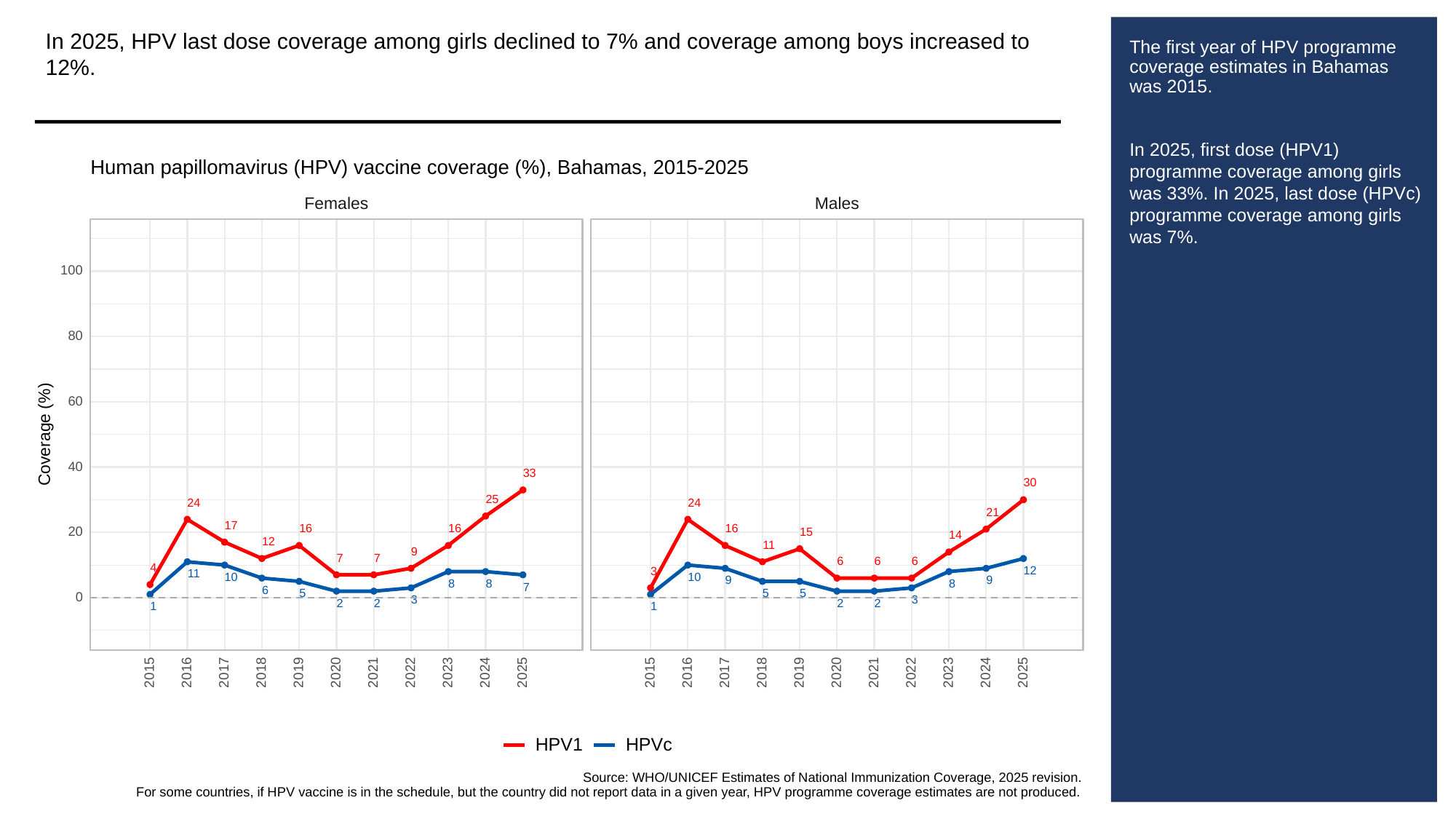

In 2025, HPV last dose coverage among girls declined to 7% and coverage among boys increased to 12%.
# The first year of HPV programme coverage estimates in Bahamas was 2015.

In 2025, first dose (HPV1) programme coverage among girls was 33%. In 2025, last dose (HPVc) programme coverage among girls was 7%.

Human papillomavirus (HPV) vaccine coverage (%), Bahamas, 2015-2025
Females
Males

100

80

60

Coverage (%)

40

33
30

25

24
24

21

17
16
16
16

20
15
14

12

11

9

7
7

6
6
6

4

12
3

11

10
10

9
9

8
8
8

7

6

5
5
5

0
3
3

2
2
2
2
1
1

2023
2023
2015
2016
2017
2018
2019
2020
2021
2022
2024
2025
2015
2016
2017
2018
2019
2020
2021
2022
2024
2025
HPVc
HPV1

Source: WHO/UNICEF Estimates of National Immunization Coverage, 2025 revision.
For some countries, if HPV vaccine is in the schedule, but the country did not report data in a given year, HPV programme coverage estimates are not produced.